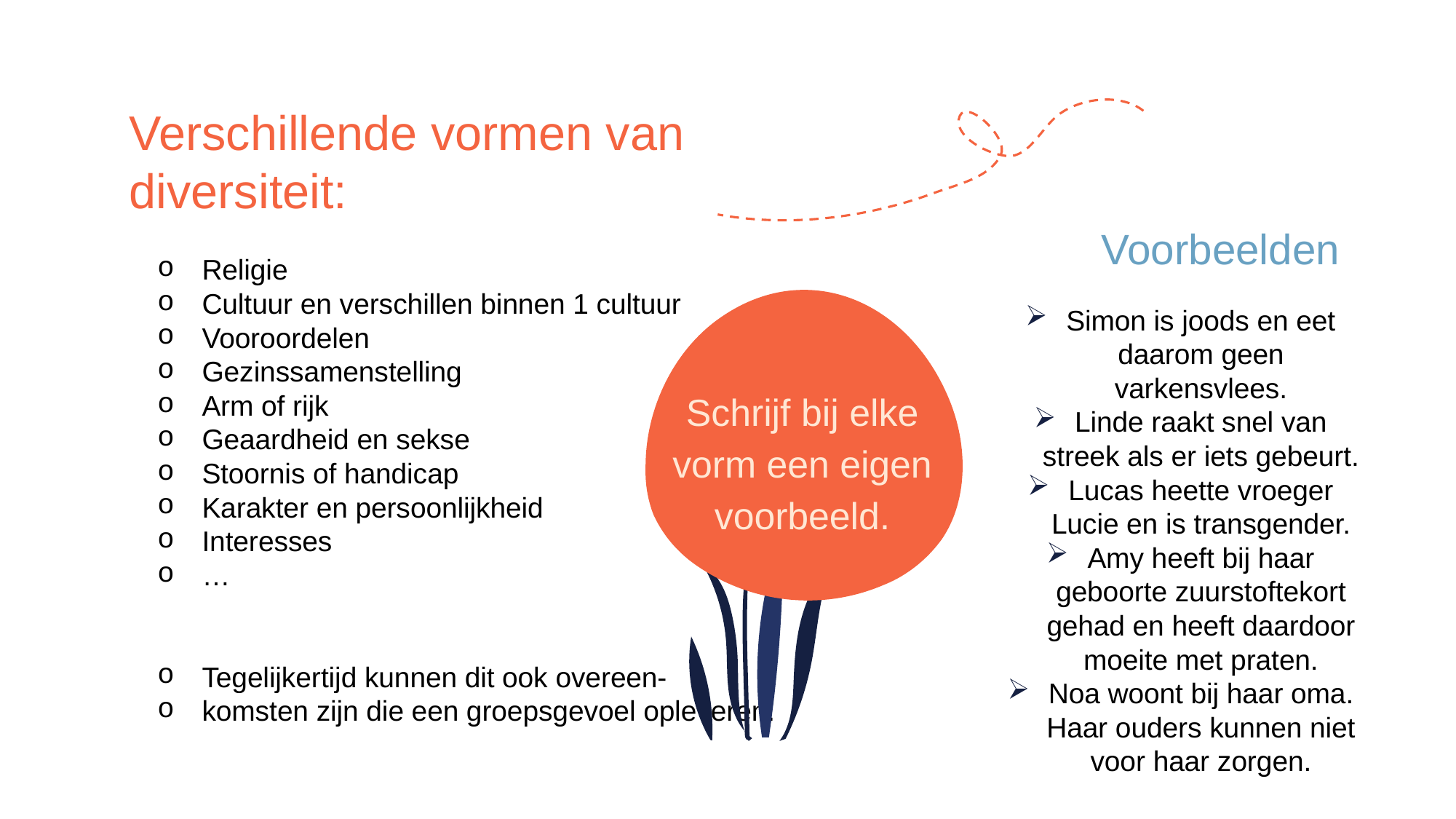

Verschillende vormen van diversiteit:

Religie
Cultuur en verschillen binnen 1 cultuur
Vooroordelen
Gezinssamenstelling
Arm of rijk
Geaardheid en sekse
Stoornis of handicap
Karakter en persoonlijkheid
Interesses
…

Tegelijkertijd kunnen dit ook overeen-
komsten zijn die een groepsgevoel opleveren.

# Voorbeelden
Simon is joods en eet daarom geen varkensvlees.
Linde raakt snel van streek als er iets gebeurt.
Lucas heette vroeger Lucie en is transgender.
Amy heeft bij haar geboorte zuurstoftekort gehad en heeft daardoor moeite met praten.
Noa woont bij haar oma. Haar ouders kunnen niet voor haar zorgen.

Schrijf bij elke vorm een eigen voorbeeld.